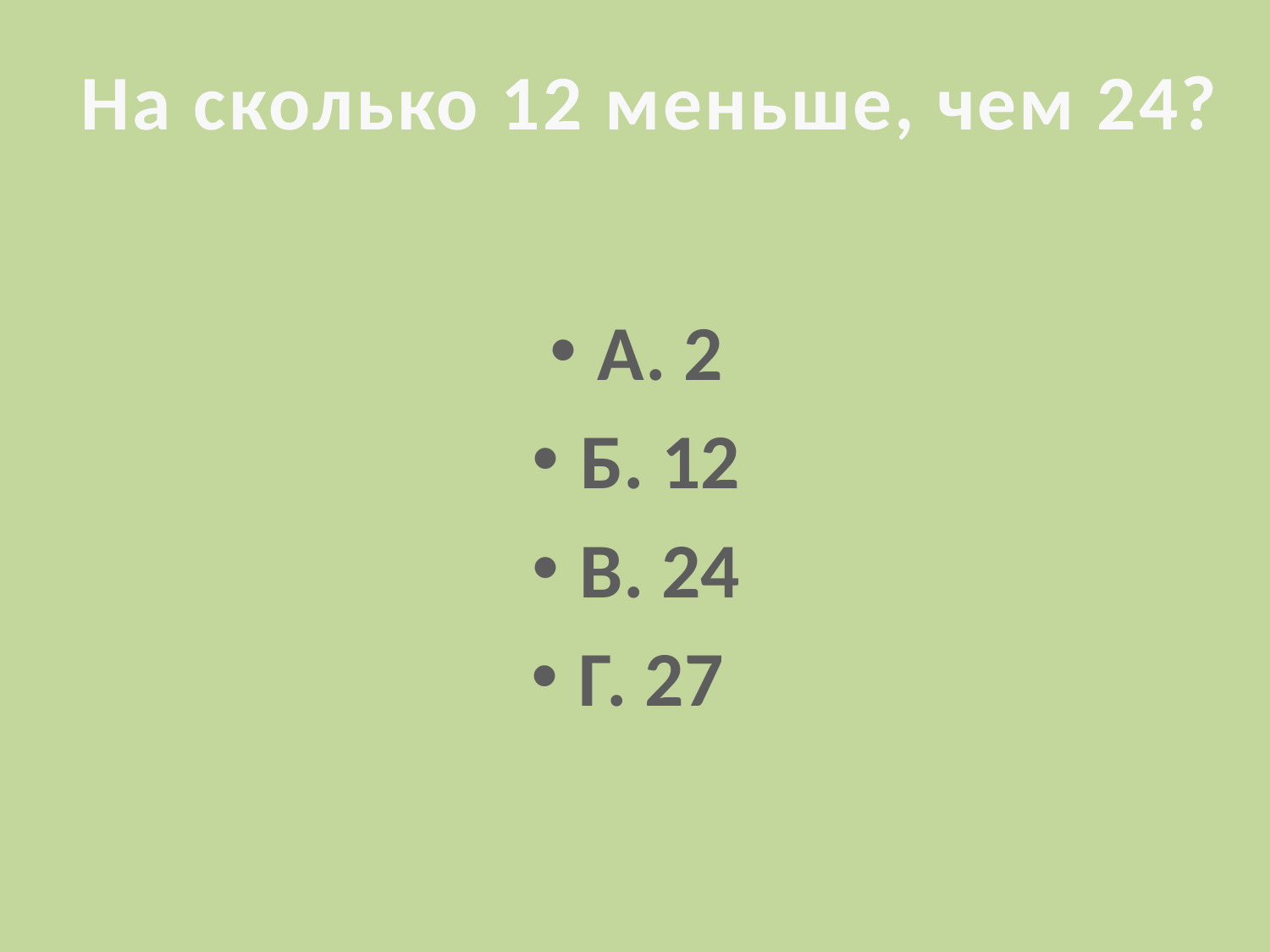

# На сколько 12 меньше, чем 24?
А. 2
Б. 12
В. 24
Г. 27